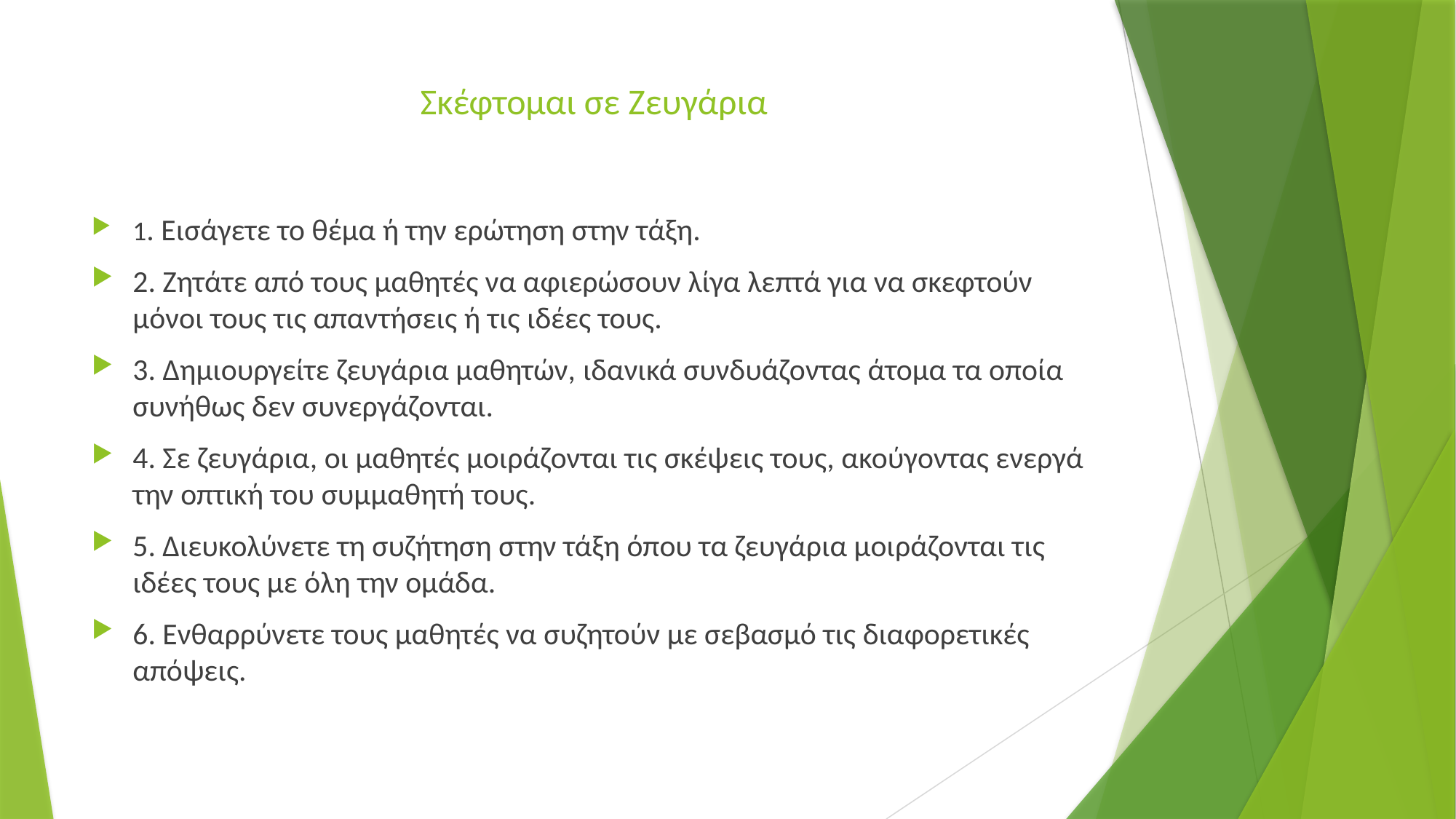

# Σκέφτομαι σε Ζευγάρια

1. Εισάγετε το θέμα ή την ερώτηση στην τάξη.
2. Ζητάτε από τους μαθητές να αφιερώσουν λίγα λεπτά για να σκεφτούν μόνοι τους τις απαντήσεις ή τις ιδέες τους.
3. Δημιουργείτε ζευγάρια μαθητών, ιδανικά συνδυάζοντας άτομα τα οποία συνήθως δεν συνεργάζονται.
4. Σε ζευγάρια, οι μαθητές μοιράζονται τις σκέψεις τους, ακούγοντας ενεργά την οπτική του συμμαθητή τους.
5. Διευκολύνετε τη συζήτηση στην τάξη όπου τα ζευγάρια μοιράζονται τις ιδέες τους με όλη την ομάδα.
6. Ενθαρρύνετε τους μαθητές να συζητούν με σεβασμό τις διαφορετικές απόψεις.